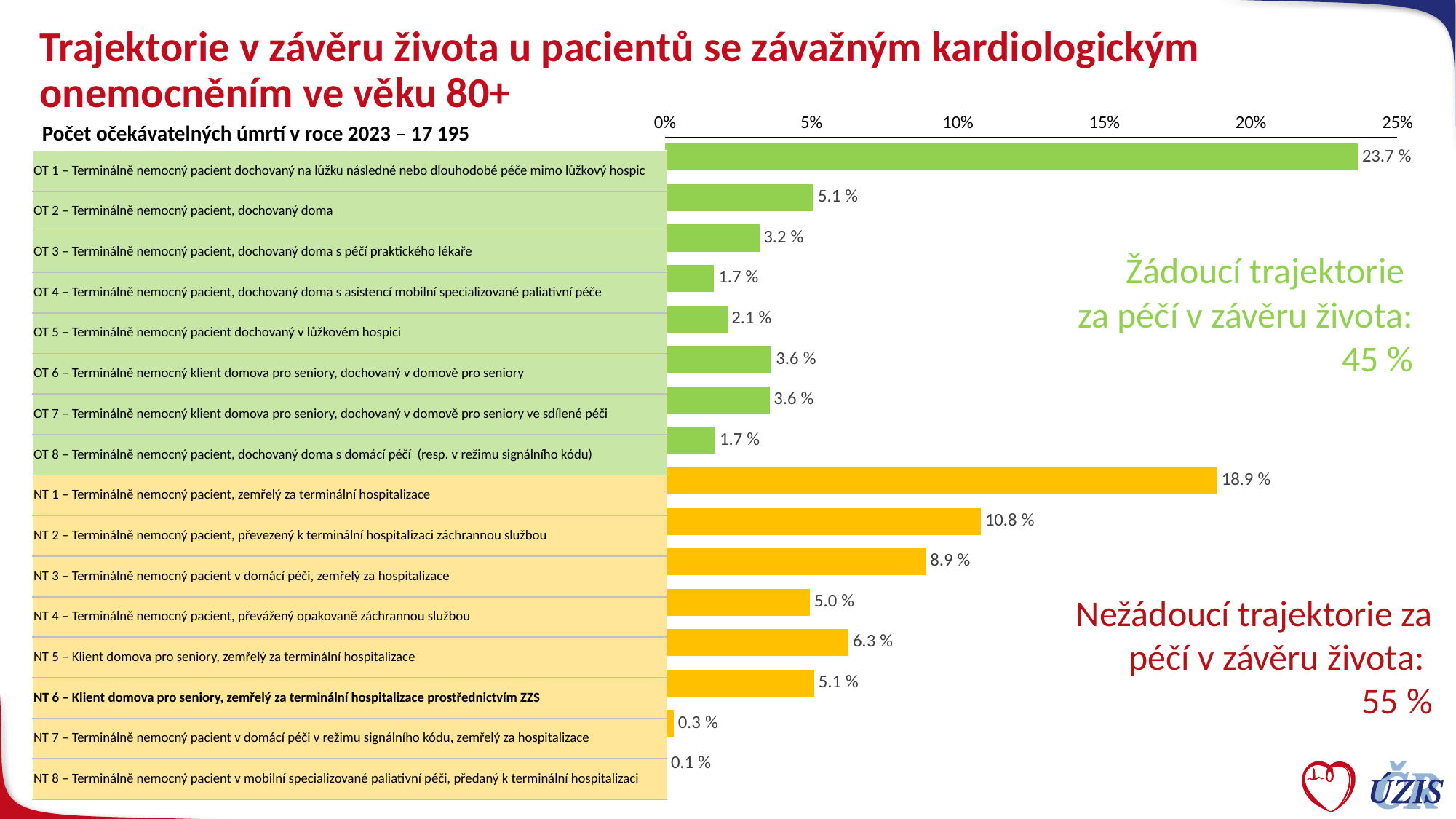

# Trajektorie v závěru života u pacientů se závažným kardiologickým onemocněním ve věku 80+
Počet očekávatelných úmrtí v roce 2023 – 17 195

### Chart

| Category | ČR |
|---|---|
|  | 0.2365587171828329 |
|  | 0.05081748152806163 |
|  | 0.03226693916050936 |
|  | 0.016821254519729604 |
|  | 0.0213409841219934 |
|  | 0.03647225279044176 |
|  | 0.035725514856154696 |
|  | 0.017292878478226695 |
|  | 0.18861028140229524 |
|  | 0.10796258449929257 |
|  | 0.0890976261594089 |
|  | 0.04955981763873605 |
|  | 0.0627259864801132 |
|  | 0.050974689514227324 |
|  | 0.00310485772677252 |
|  | 0.0006681339412042132 |
| OT 1 – Terminálně nemocný pacient dochovaný na lůžku následné nebo dlouhodobé péče mimo lůžkový hospic |
| --- |
| OT 2 – Terminálně nemocný pacient, dochovaný doma |
| OT 3 – Terminálně nemocný pacient, dochovaný doma s péčí praktického lékaře |
| OT 4 – Terminálně nemocný pacient, dochovaný doma s asistencí mobilní specializované paliativní péče |
| OT 5 – Terminálně nemocný pacient dochovaný v lůžkovém hospici |
| OT 6 – Terminálně nemocný klient domova pro seniory, dochovaný v domově pro seniory |
| OT 7 – Terminálně nemocný klient domova pro seniory, dochovaný v domově pro seniory ve sdílené péči |
| OT 8 – Terminálně nemocný pacient, dochovaný doma s domácí péčí (resp. v režimu signálního kódu) |
| NT 1 – Terminálně nemocný pacient, zemřelý za terminální hospitalizace |
| NT 2 – Terminálně nemocný pacient, převezený k terminální hospitalizaci záchrannou službou |
| NT 3 – Terminálně nemocný pacient v domácí péči, zemřelý za hospitalizace |
| NT 4 – Terminálně nemocný pacient, převážený opakovaně záchrannou službou |
| NT 5 – Klient domova pro seniory, zemřelý za terminální hospitalizace |
| NT 6 – Klient domova pro seniory, zemřelý za terminální hospitalizace prostřednictvím ZZS |
| NT 7 – Terminálně nemocný pacient v domácí péči v režimu signálního kódu, zemřelý za hospitalizace |
| NT 8 – Terminálně nemocný pacient v mobilní specializované paliativní péči, předaný k terminální hospitalizaci |
Žádoucí trajektorie
za péčí v závěru života: 45 %
Nežádoucí trajektorie za péčí v závěru života:
55 %